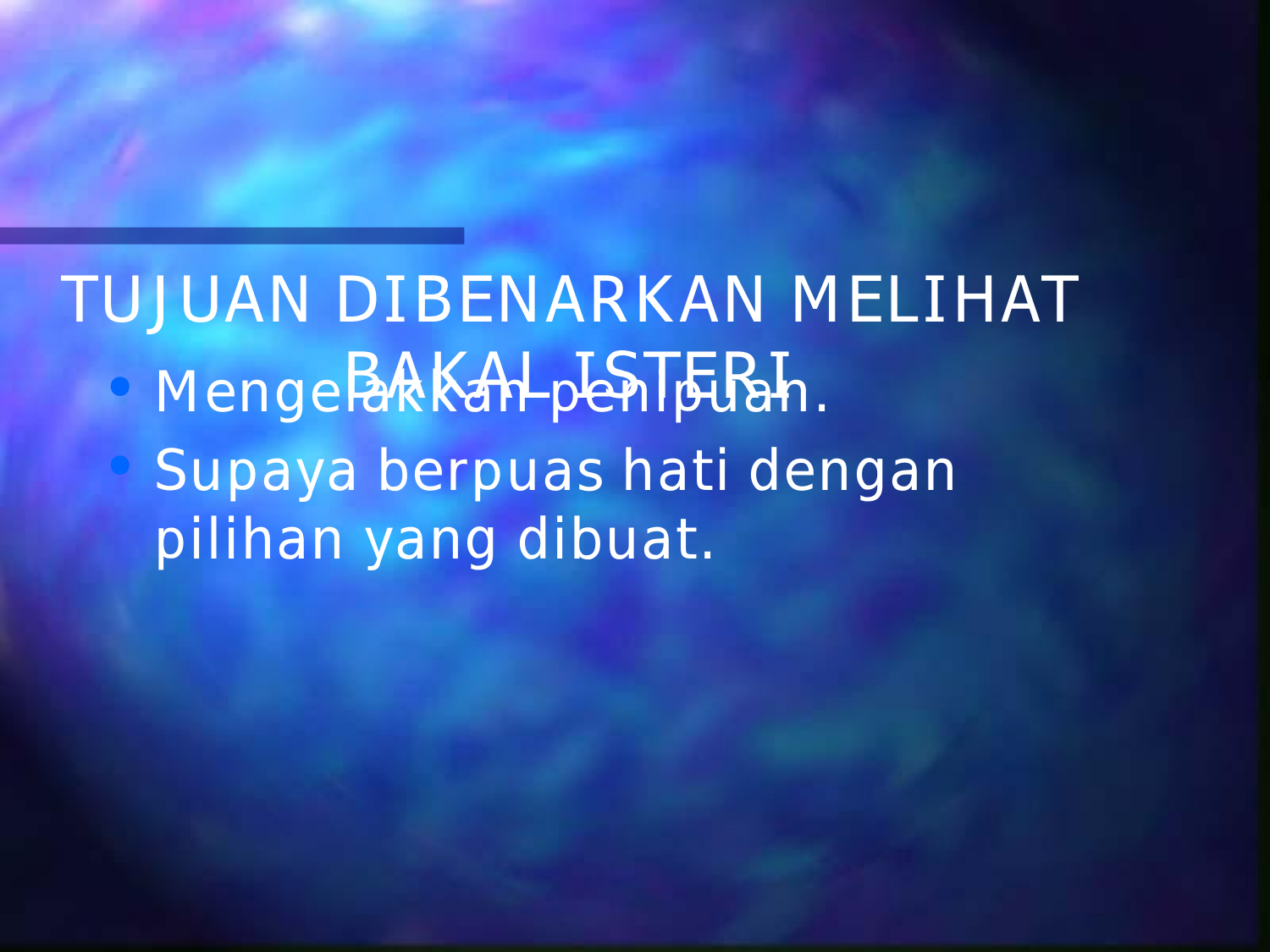

# TUJUAN DIBENARKAN MELIHAT BAKAL ISTERI
Mengelakkan penipuan.
Supaya berpuas hati dengan pilihan yang dibuat.